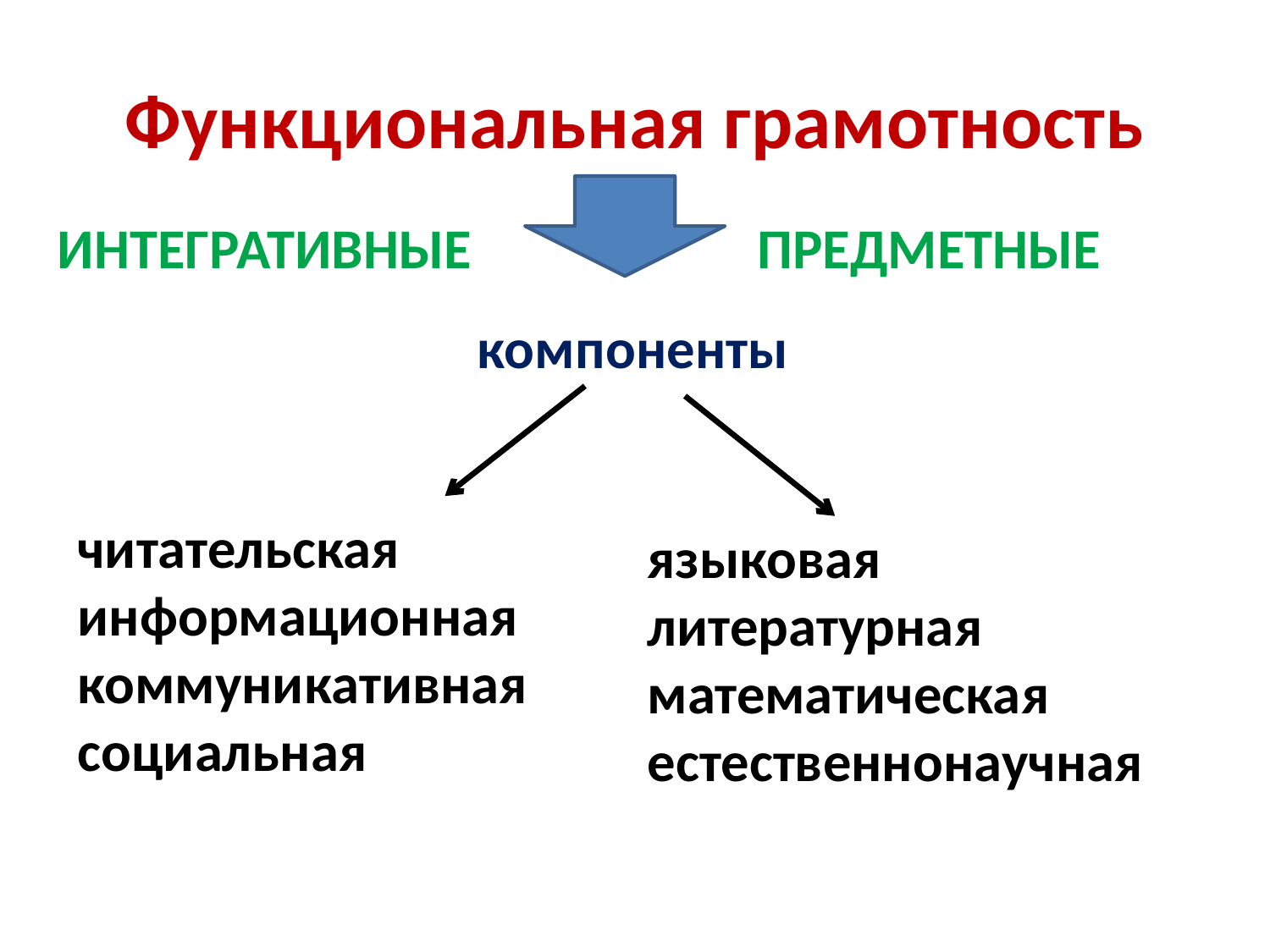

# Функциональная грамотность

ИНТЕГРАТИВНЫЕ
ПРЕДМЕТНЫЕ
компоненты
читательская
информационная
коммуникативная
социальная

языковая
литературная
математическая
естественнонаучная